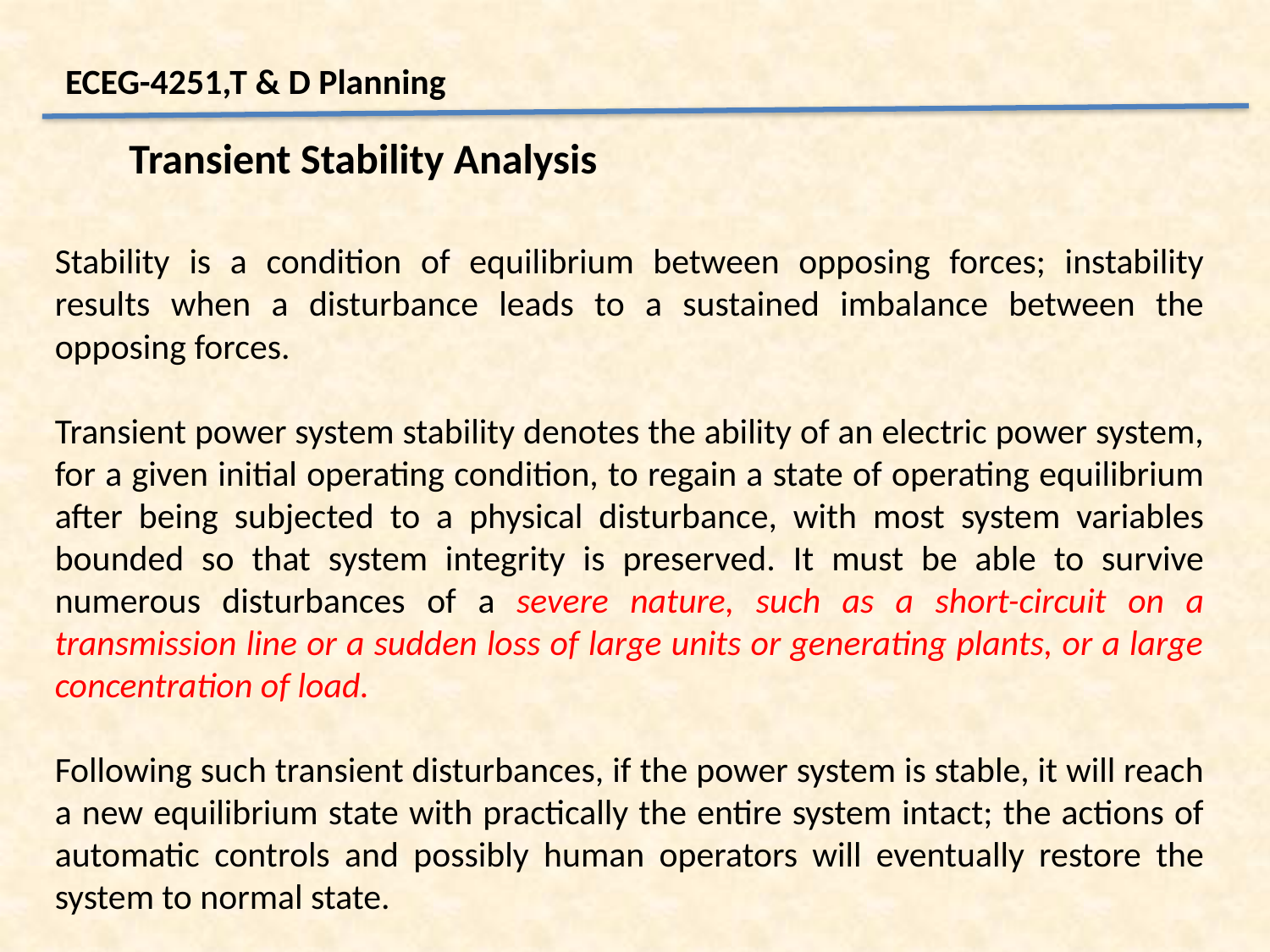

ECEG-4251,T & D Planning
Transient Stability Analysis
Stability is a condition of equilibrium between opposing forces; instability results when a disturbance leads to a sustained imbalance between the opposing forces.

Transient power system stability denotes the ability of an electric power system, for a given initial operating condition, to regain a state of operating equilibrium after being subjected to a physical disturbance, with most system variables bounded so that system integrity is preserved. It must be able to survive numerous disturbances of a severe nature, such as a short-circuit on a transmission line or a sudden loss of large units or generating plants, or a large concentration of load.

Following such transient disturbances, if the power system is stable, it will reach a new equilibrium state with practically the entire system intact; the actions of automatic controls and possibly human operators will eventually restore the system to normal state.